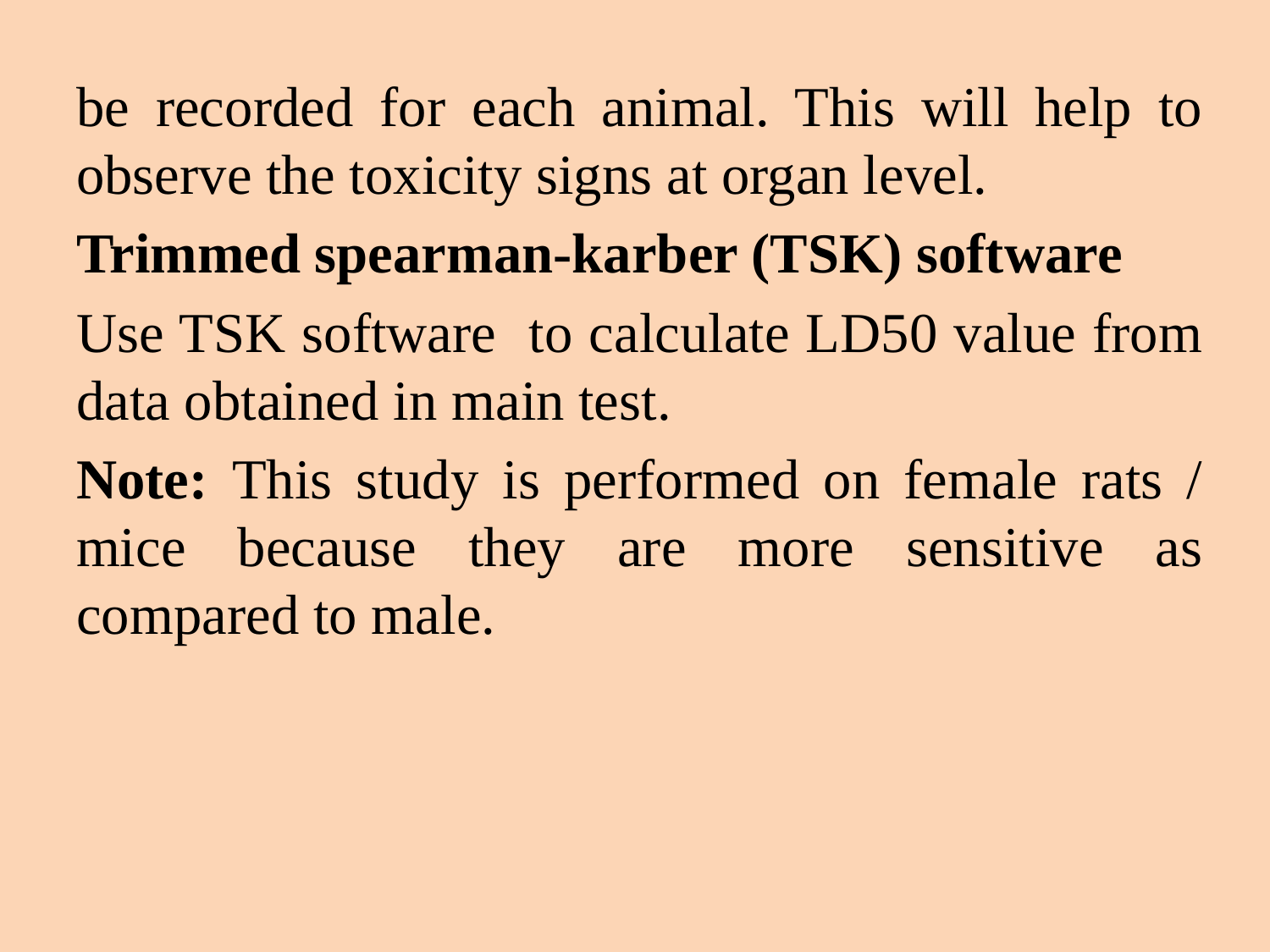

be recorded for each animal. This will help to observe the toxicity signs at organ level.
Trimmed spearman-karber (TSK) software
Use TSK software  to calculate LD50 value from data obtained in main test.
Note: This study is performed on female rats / mice because they are more sensitive as compared to male.